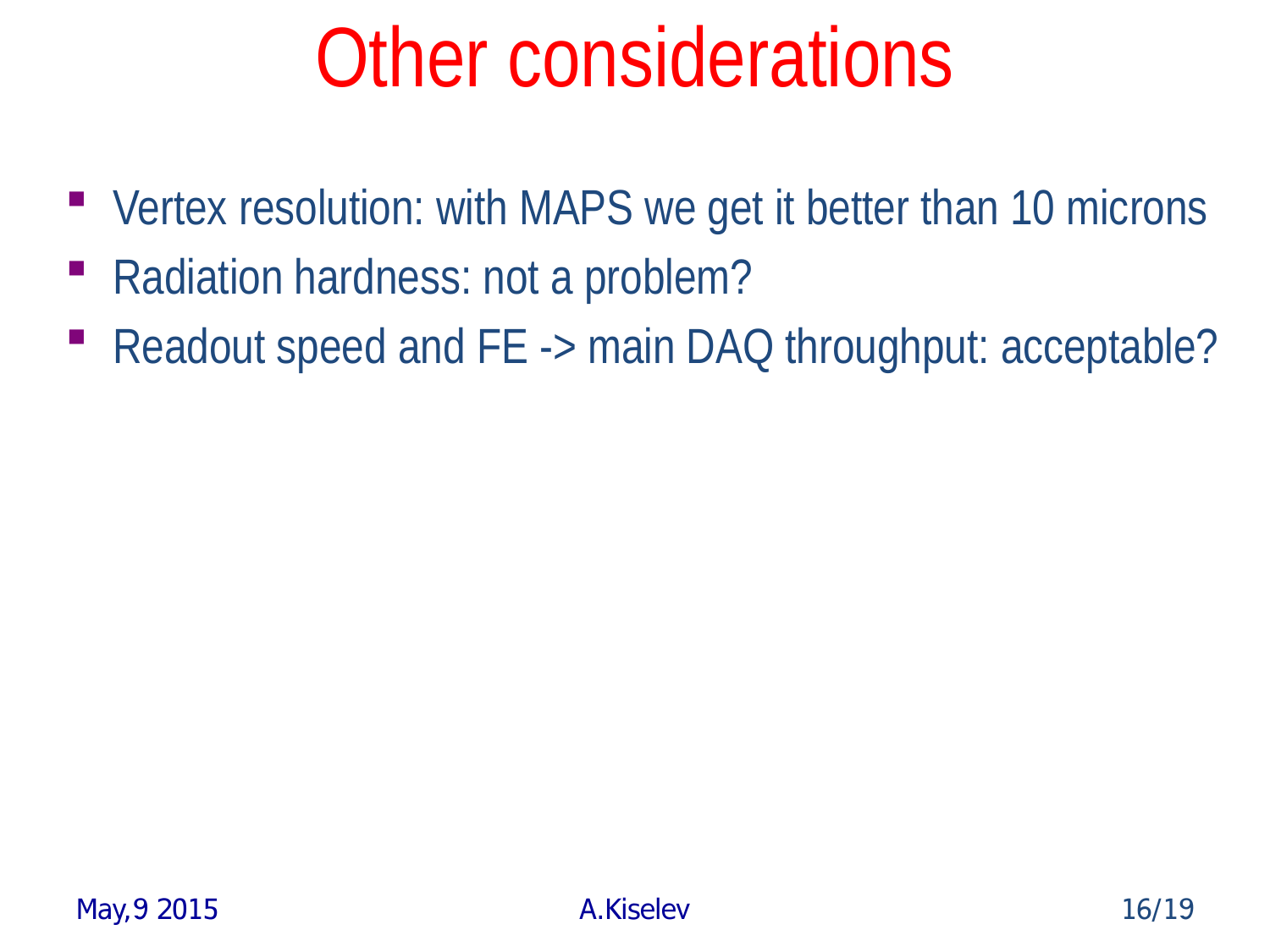

# Other considerations
Vertex resolution: with MAPS we get it better than 10 microns
Radiation hardness: not a problem?
Readout speed and FE -> main DAQ throughput: acceptable?
May,9 2015
A.Kiselev
16/19